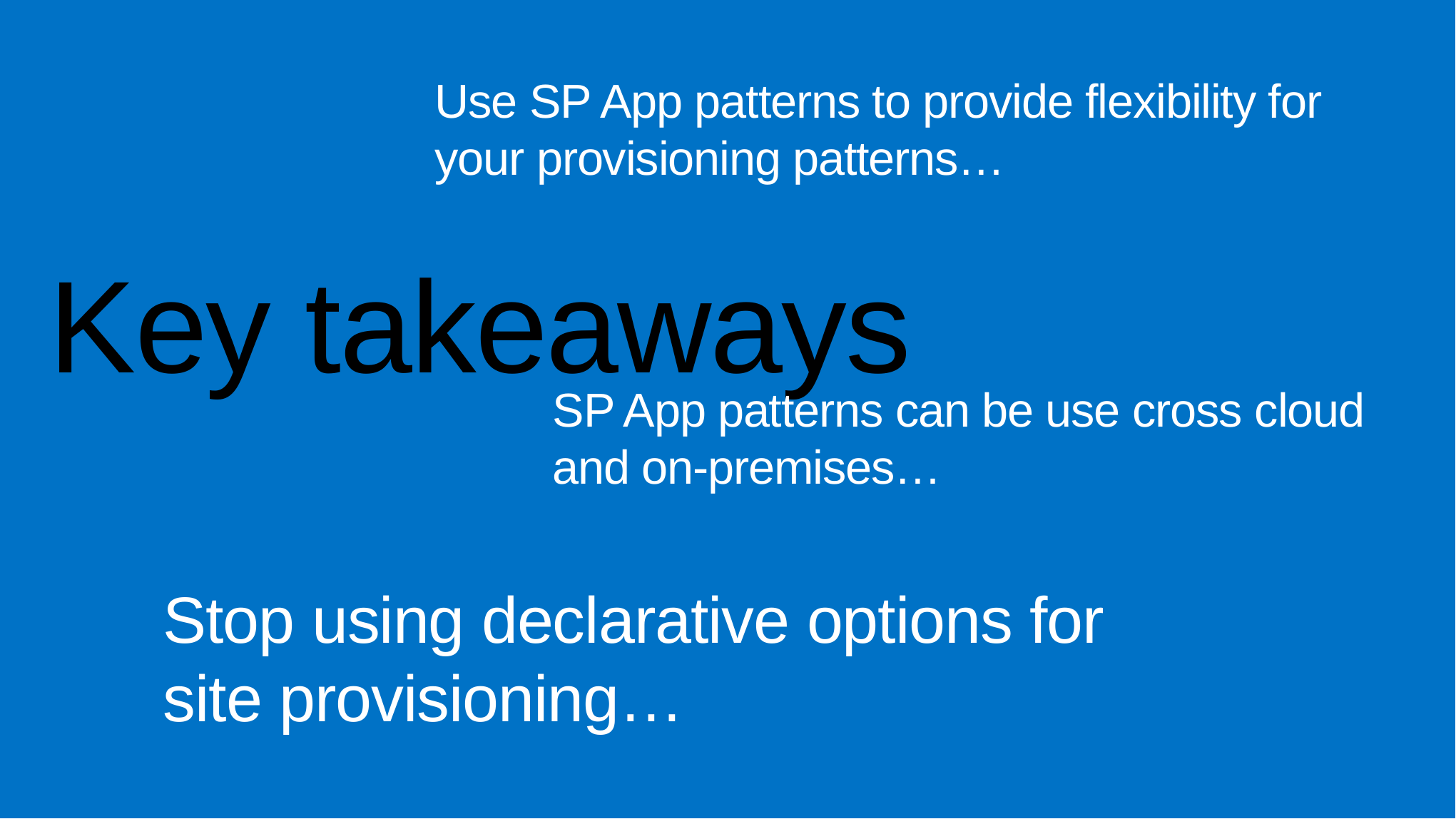

Use SP App patterns to provide flexibility for your provisioning patterns…
# Key takeaways
SP App patterns can be use cross cloud and on-premises…
Stop using declarative options for site provisioning…